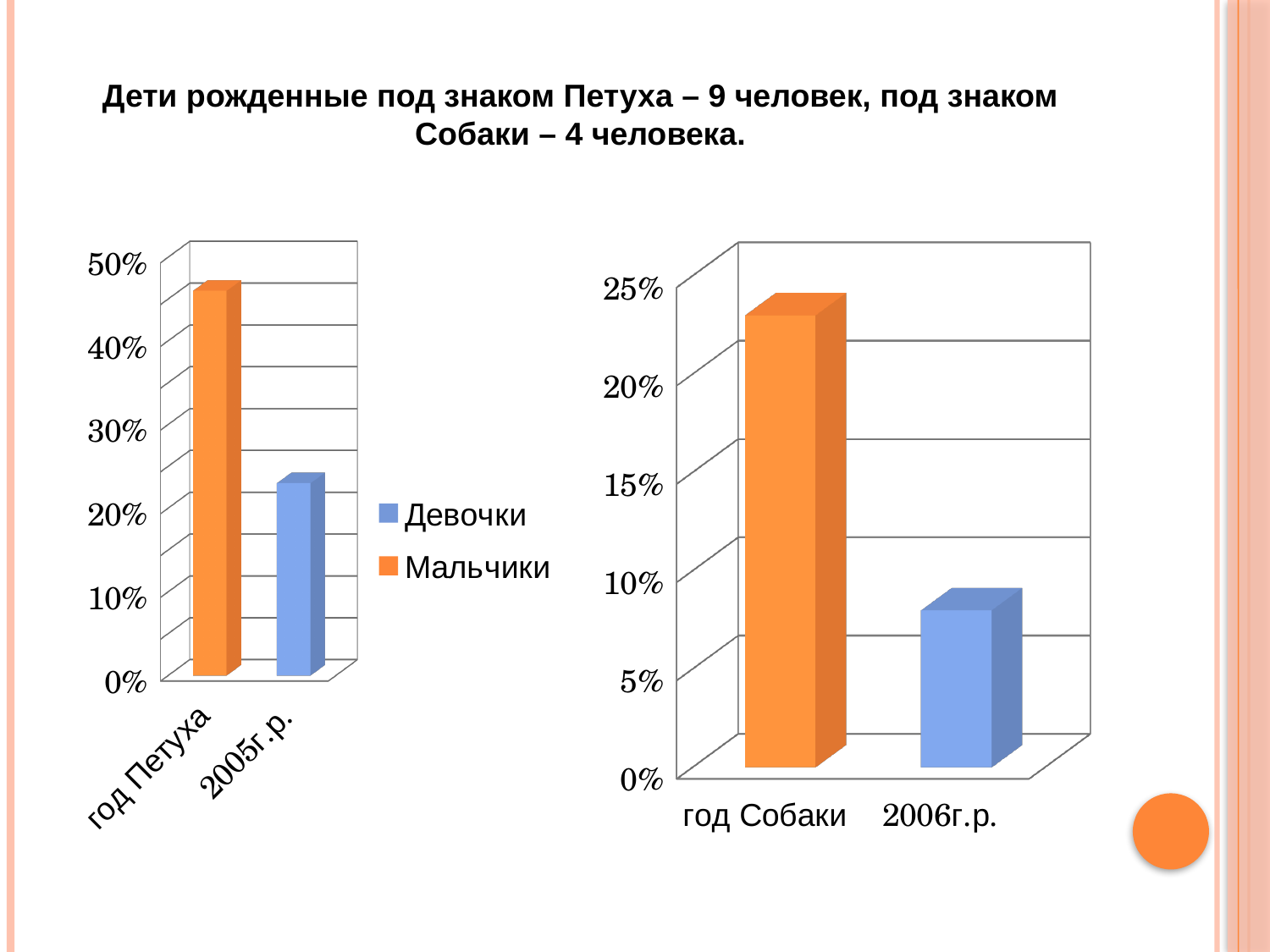

Дети рожденные под знаком Петуха – 9 человек, под знаком Собаки – 4 человека.

[unsupported chart]

[unsupported chart]